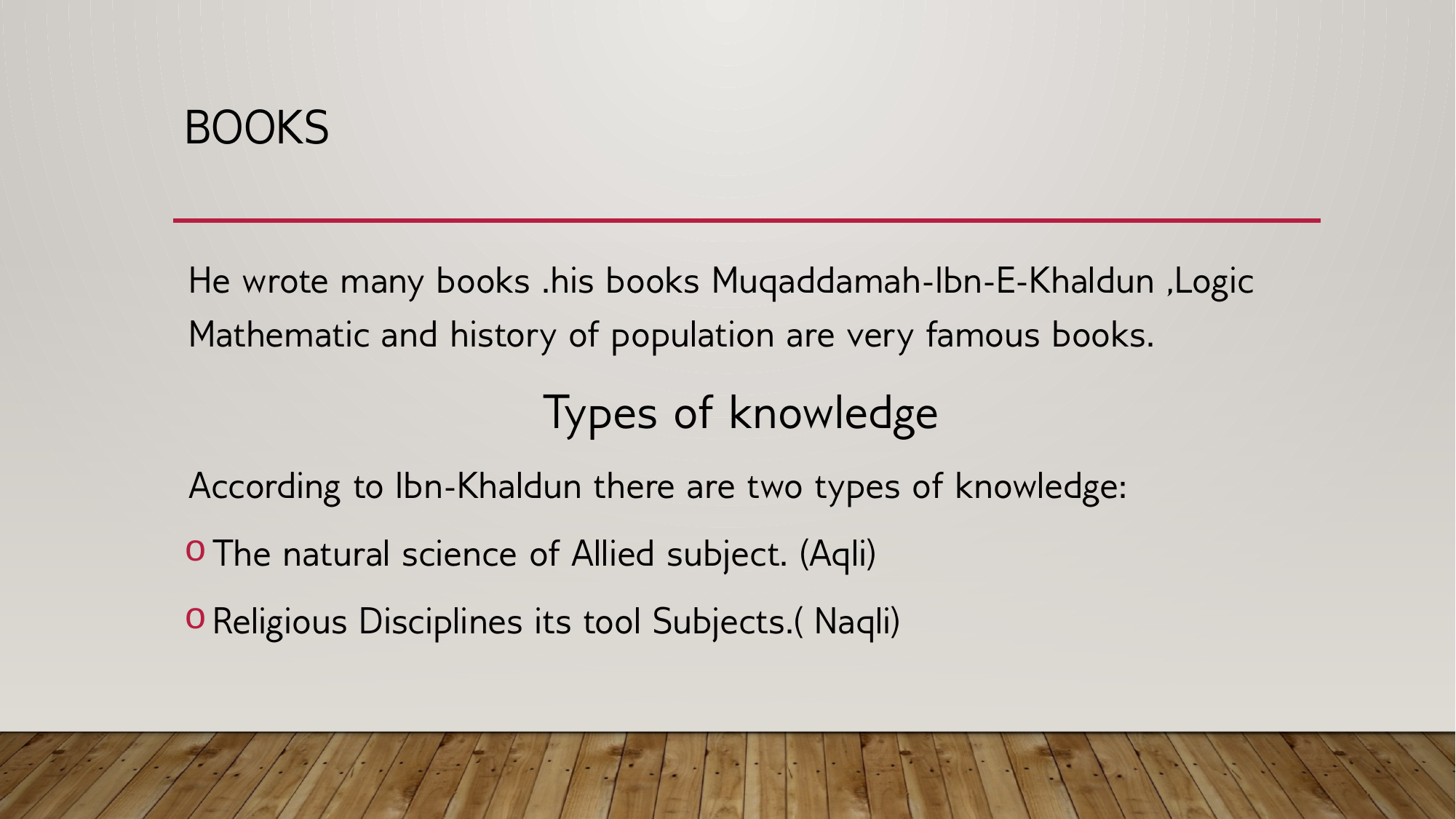

# Books
He wrote many books .his books Muqaddamah-Ibn-E-Khaldun ,Logic Mathematic and history of population are very famous books.
Types of knowledge
According to Ibn-Khaldun there are two types of knowledge:
The natural science of Allied subject. (Aqli)
Religious Disciplines its tool Subjects.( Naqli)